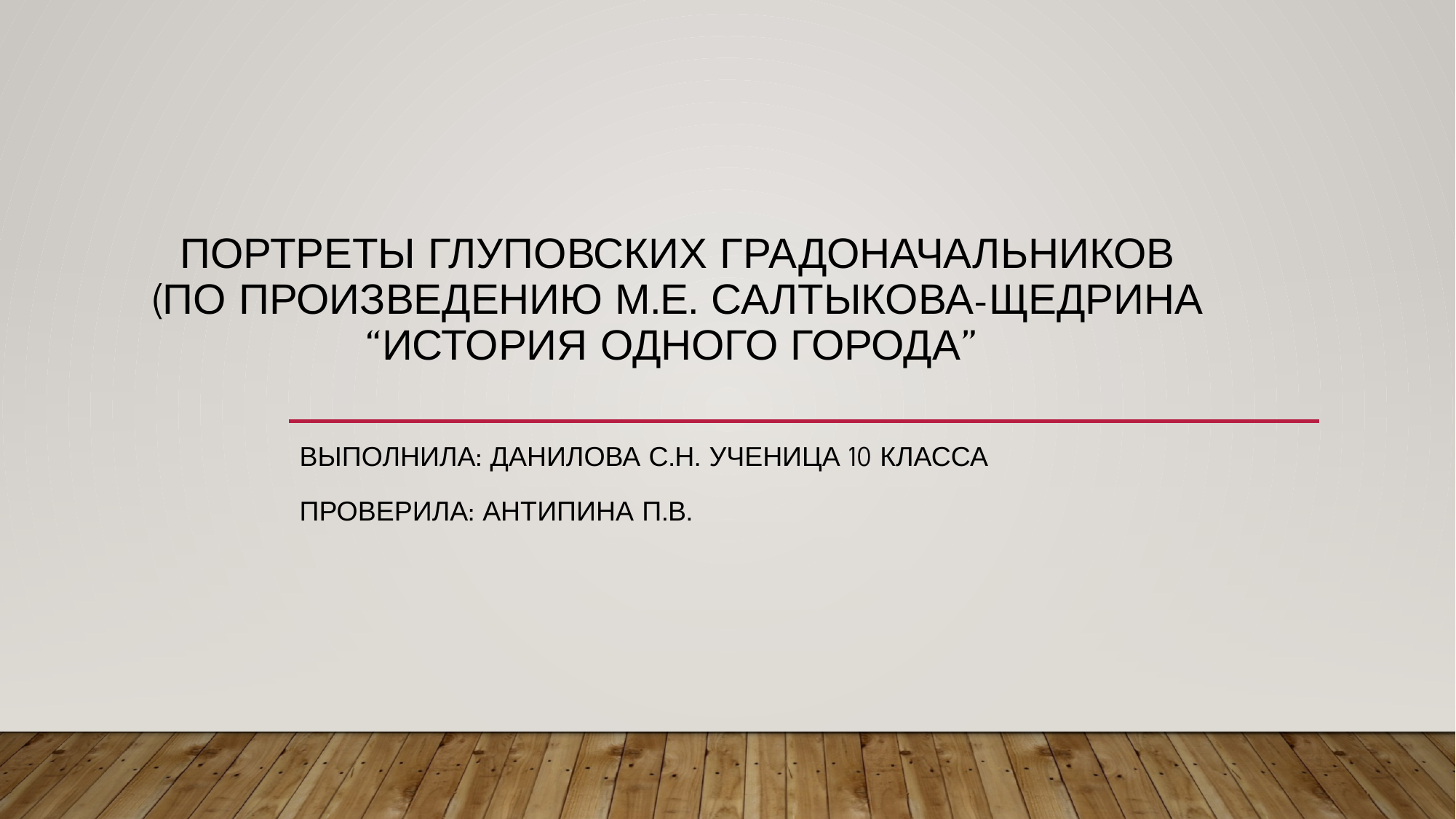

# Портреты глуповских градоначальников (по произведению М.Е. Салтыкова-Щедрина “История одного города”
Выполнила: Данилова С.Н. Ученица 10 класса
Проверила: Антипина П.В.